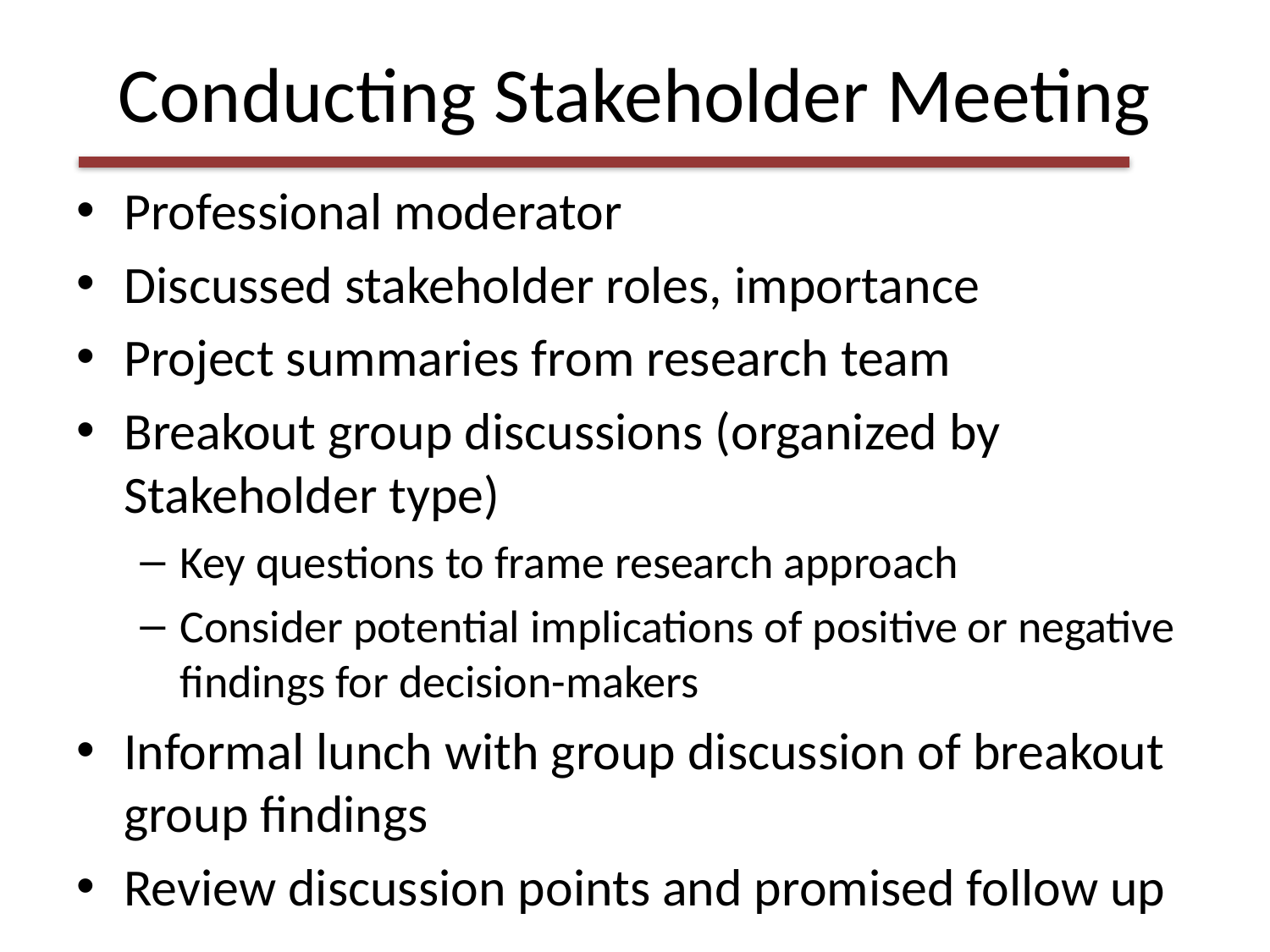

# Conducting Stakeholder Meeting
Professional moderator
Discussed stakeholder roles, importance
Project summaries from research team
Breakout group discussions (organized by Stakeholder type)
Key questions to frame research approach
Consider potential implications of positive or negative findings for decision-makers
Informal lunch with group discussion of breakout group findings
Review discussion points and promised follow up